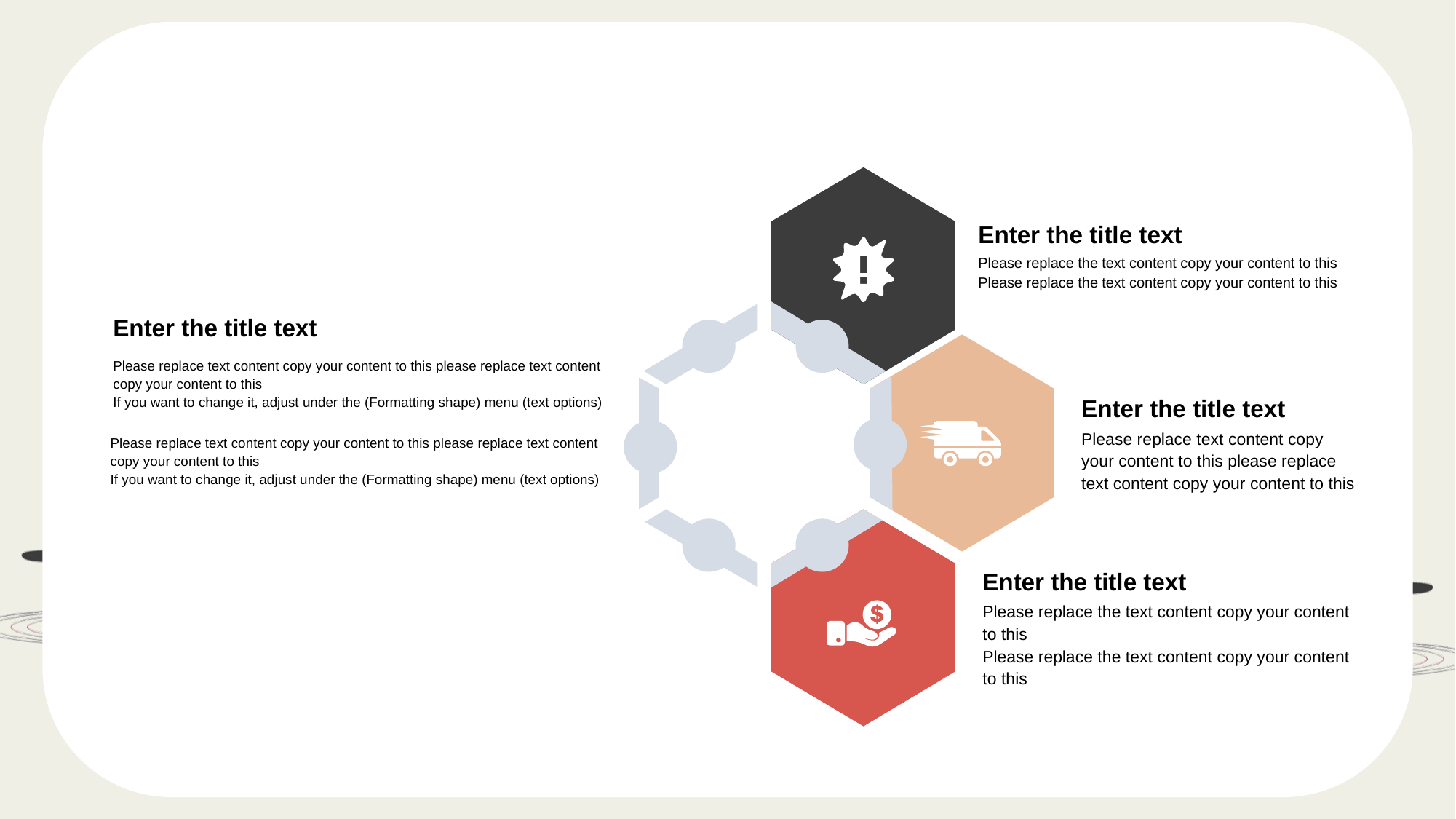

Enter the title text
Please replace the text content copy your content to this
Please replace the text content copy your content to this
Enter the title text
Please replace text content copy your content to this please replace text content copy your content to this
If you want to change it, adjust under the (Formatting shape) menu (text options)
Please replace text content copy your content to this please replace text content copy your content to this
If you want to change it, adjust under the (Formatting shape) menu (text options)
Enter the title text
Please replace text content copy your content to this please replace text content copy your content to this
Enter the title text
Please replace the text content copy your content to this
Please replace the text content copy your content to this